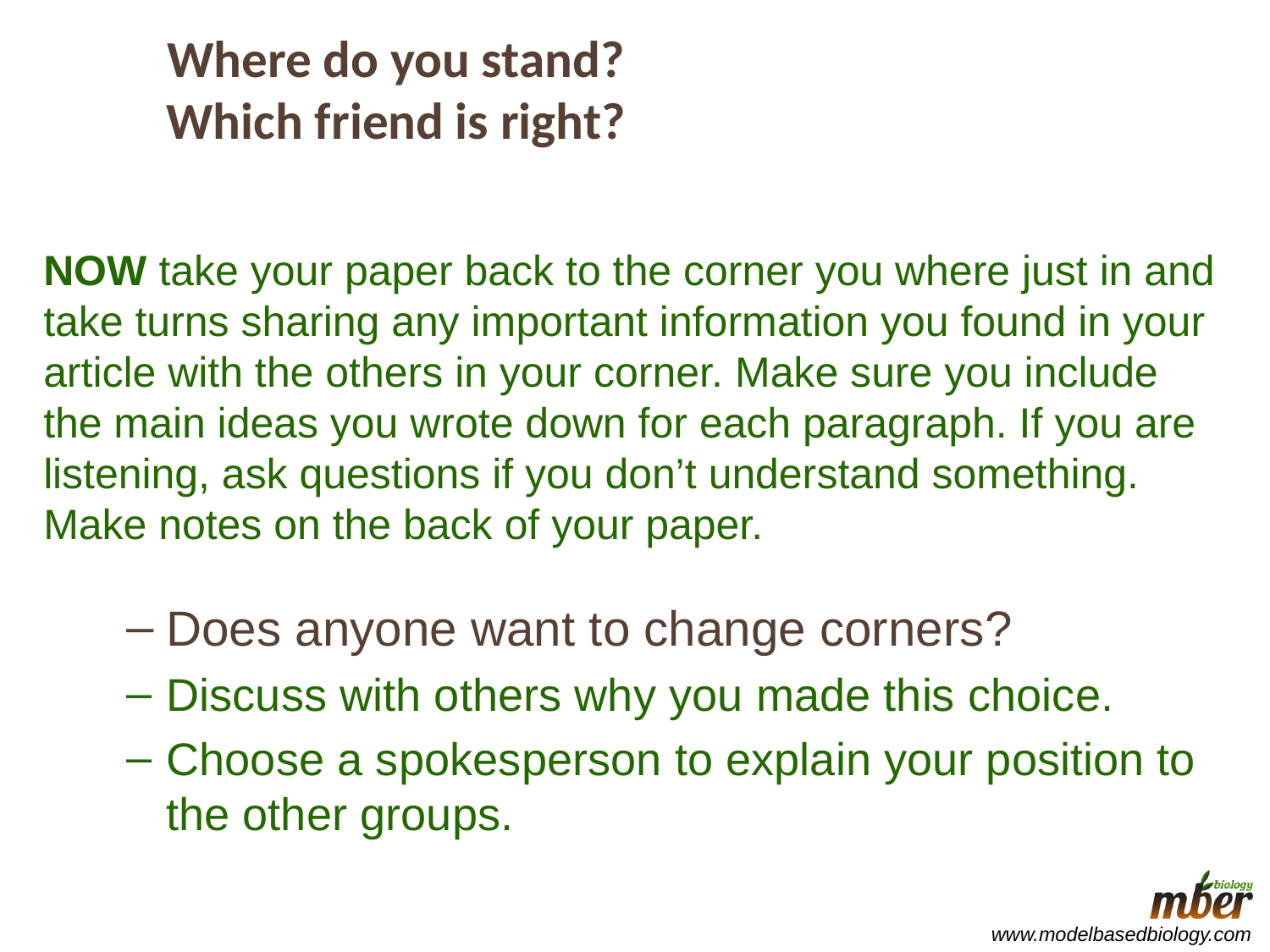

# Where do you stand? Which friend is right?
NOW take your paper back to the corner you where just in and take turns sharing any important information you found in your article with the others in your corner. Make sure you include the main ideas you wrote down for each paragraph. If you are listening, ask questions if you don’t understand something.  Make notes on the back of your paper.
Does anyone want to change corners?
Discuss with others why you made this choice.
Choose a spokesperson to explain your position to the other groups.